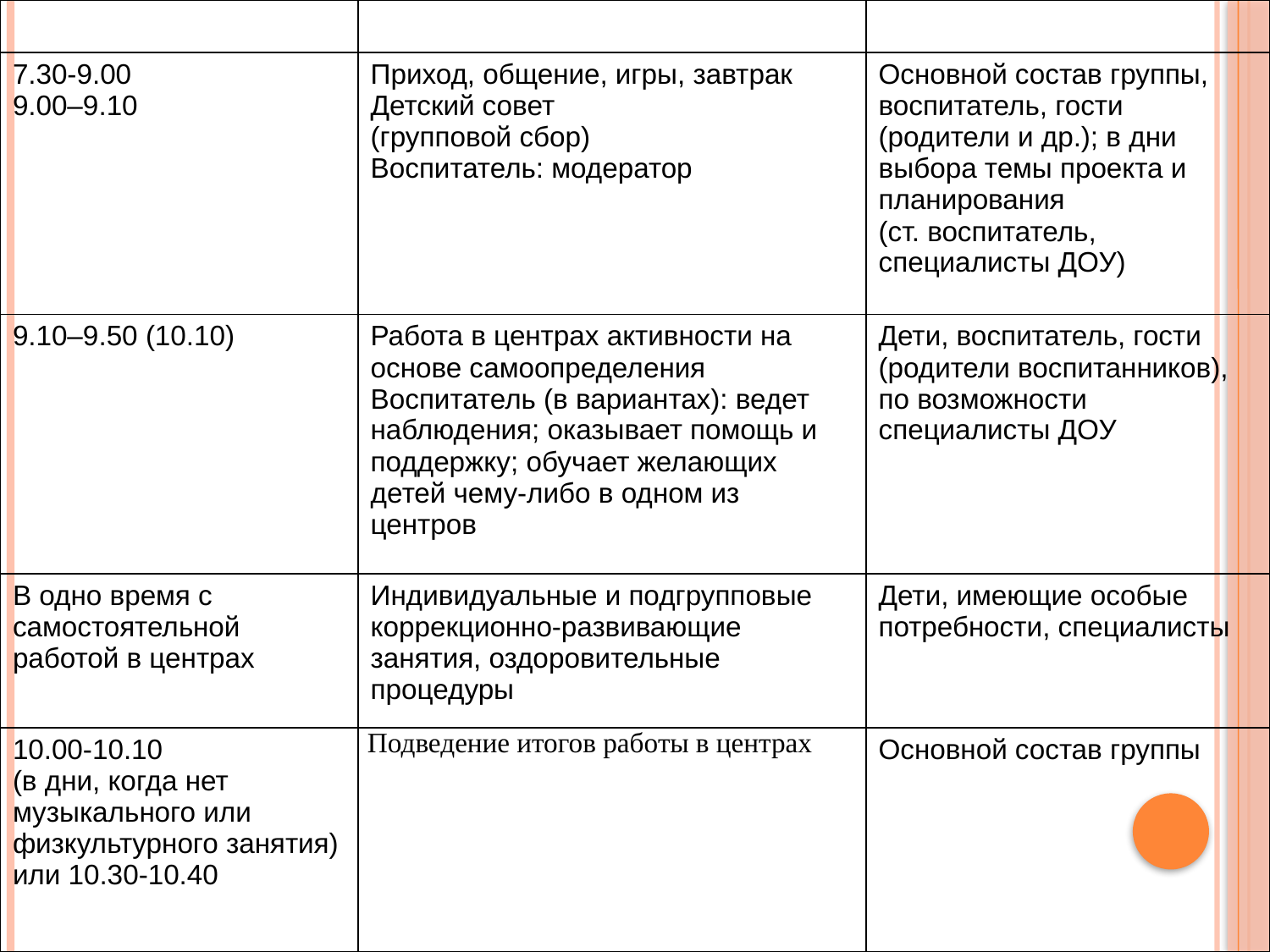

|  |  |  |
| --- | --- | --- |
| 7.30-9.00 9.00–9.10 | Приход, общение, игры, завтрак Детский совет (групповой сбор) Воспитатель: модератор | Основной состав группы, воспитатель, гости (родители и др.); в дни выбора темы проекта и планирования (ст. воспитатель, специалисты ДОУ) |
| 9.10–9.50 (10.10) | Работа в центрах активности на основе самоопределения Воспитатель (в вариантах): ведет наблюдения; оказывает помощь и поддержку; обучает желающих детей чему-либо в одном из центров | Дети, воспитатель, гости (родители воспитанников), по возможности специалисты ДОУ |
| В одно время с самостоятельной работой в центрах | Индивидуальные и подгрупповые коррекционно-развивающие занятия, оздоровительные процедуры | Дети, имеющие особые потребности, специалисты |
| 10.00-10.10 (в дни, когда нет музыкального или физкультурного занятия) или 10.30-10.40 | Подведение итогов работы в центрах | Основной состав группы |